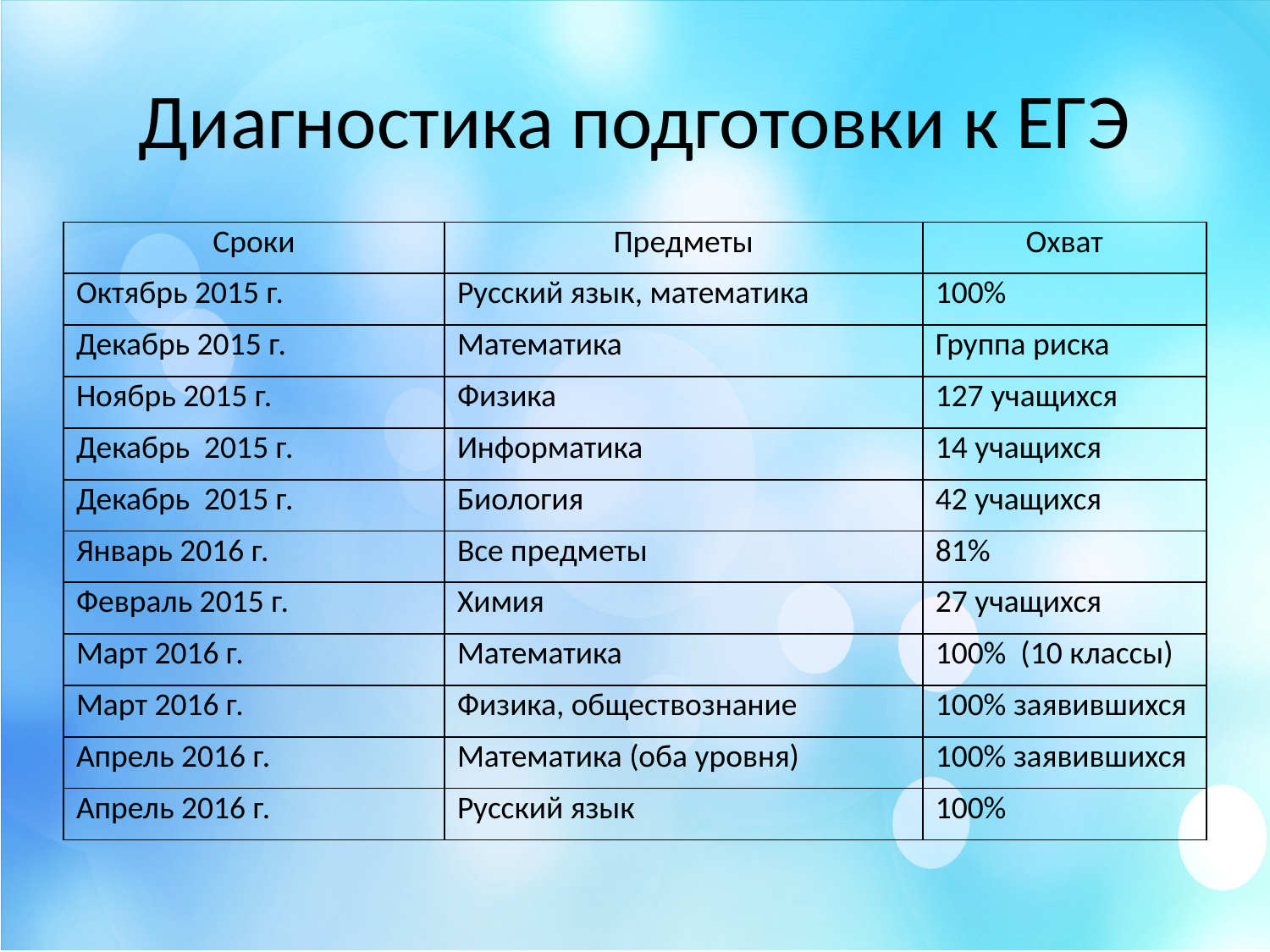

# Диагностика подготовки к ЕГЭ
| Сроки | Предметы | Охват |
| --- | --- | --- |
| Октябрь 2015 г. | Русский язык, математика | 100% |
| Декабрь 2015 г. | Математика | Группа риска |
| Ноябрь 2015 г. | Физика | 127 учащихся |
| Декабрь 2015 г. | Информатика | 14 учащихся |
| Декабрь 2015 г. | Биология | 42 учащихся |
| Январь 2016 г. | Все предметы | 81% |
| Февраль 2015 г. | Химия | 27 учащихся |
| Март 2016 г. | Математика | 100% (10 классы) |
| Март 2016 г. | Физика, обществознание | 100% заявившихся |
| Апрель 2016 г. | Математика (оба уровня) | 100% заявившихся |
| Апрель 2016 г. | Русский язык | 100% |